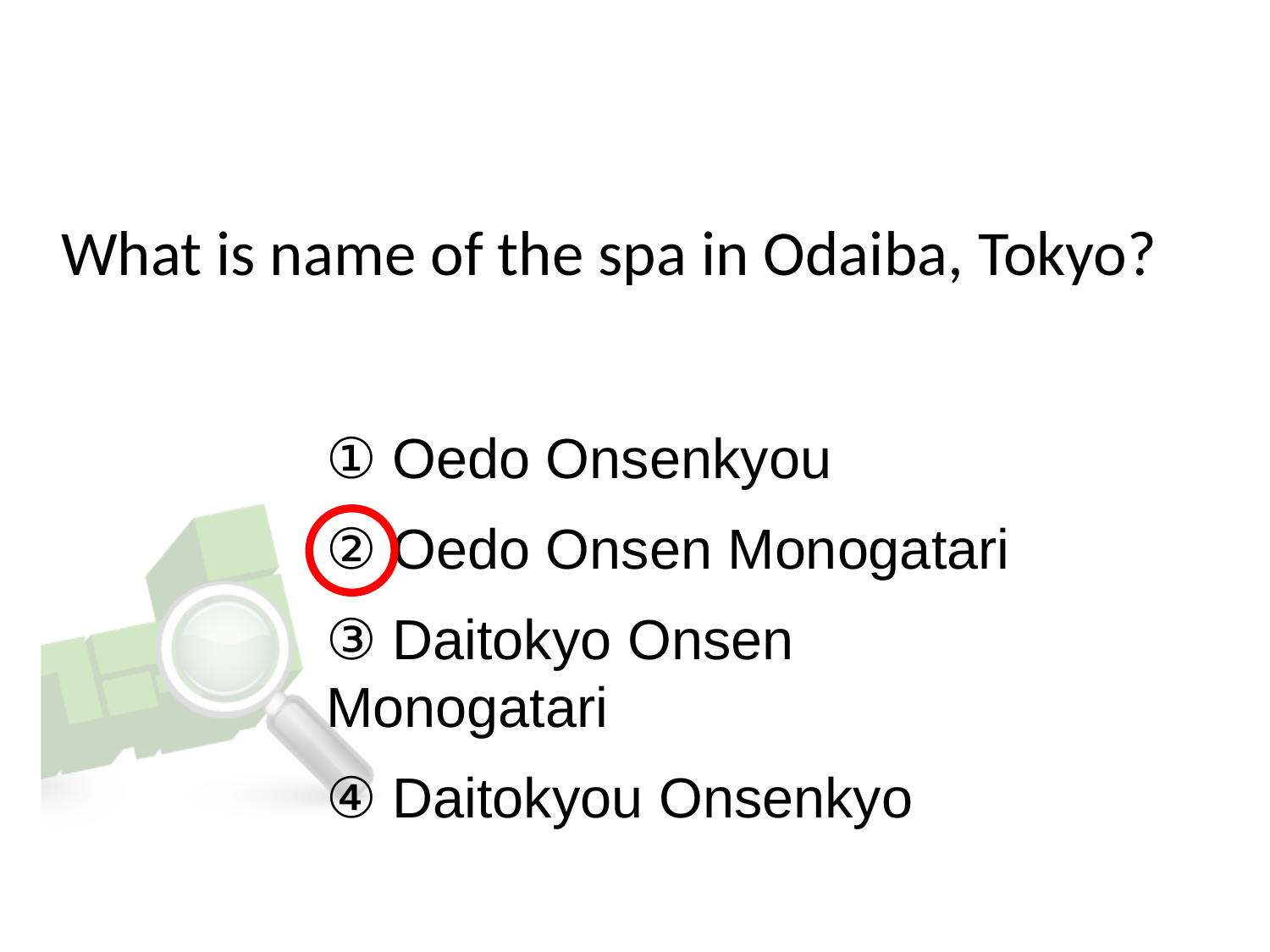

# What is name of the spa in Odaiba, Tokyo?
① Oedo Onsenkyou
② Oedo Onsen Monogatari
③ Daitokyo Onsen Monogatari
④ Daitokyou Onsenkyo